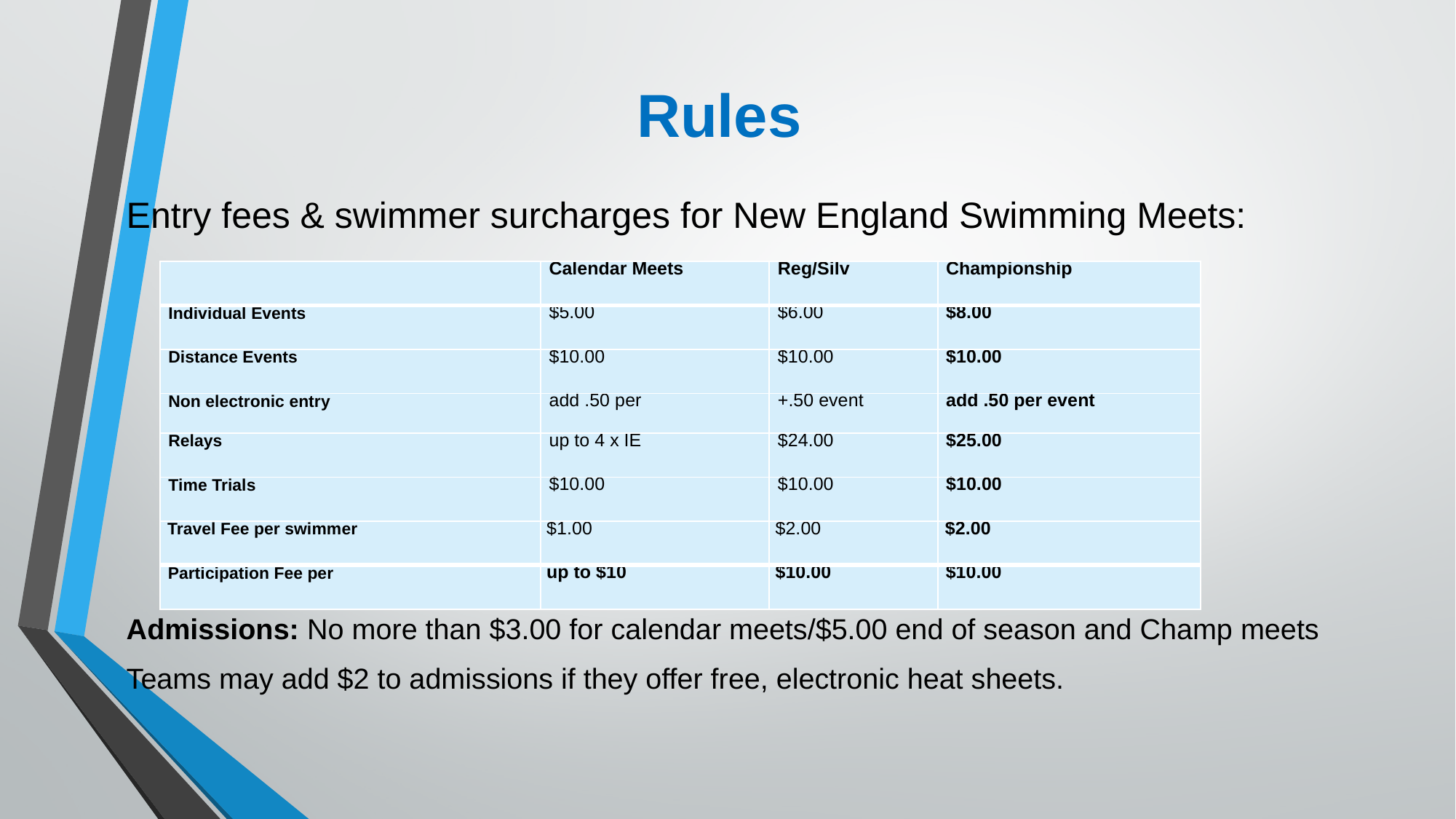

# Rules
Entry fees & swimmer surcharges for New England Swimming Meets:

Admissions: No more than $3.00 for calendar meets/$5.00 end of season and Champ meets
Teams may add $2 to admissions if they offer free, electronic heat sheets.
|  | Calendar Meets | Reg/Silv | Championship |
| --- | --- | --- | --- |
| Individual Events | $5.00 | $6.00 | $8.00 |
| Distance Events | $10.00 | $10.00 | $10.00 |
| Non electronic entry | add .50 per | +.50 event | add .50 per event |
| Relays | up to 4 x IE | $24.00 | $25.00 |
| Time Trials | $10.00 | $10.00 | $10.00 |
| Travel Fee per swimmer | $1.00 | $2.00 | $2.00 |
| Participation Fee per | up to $10 | $10.00 | $10.00 |